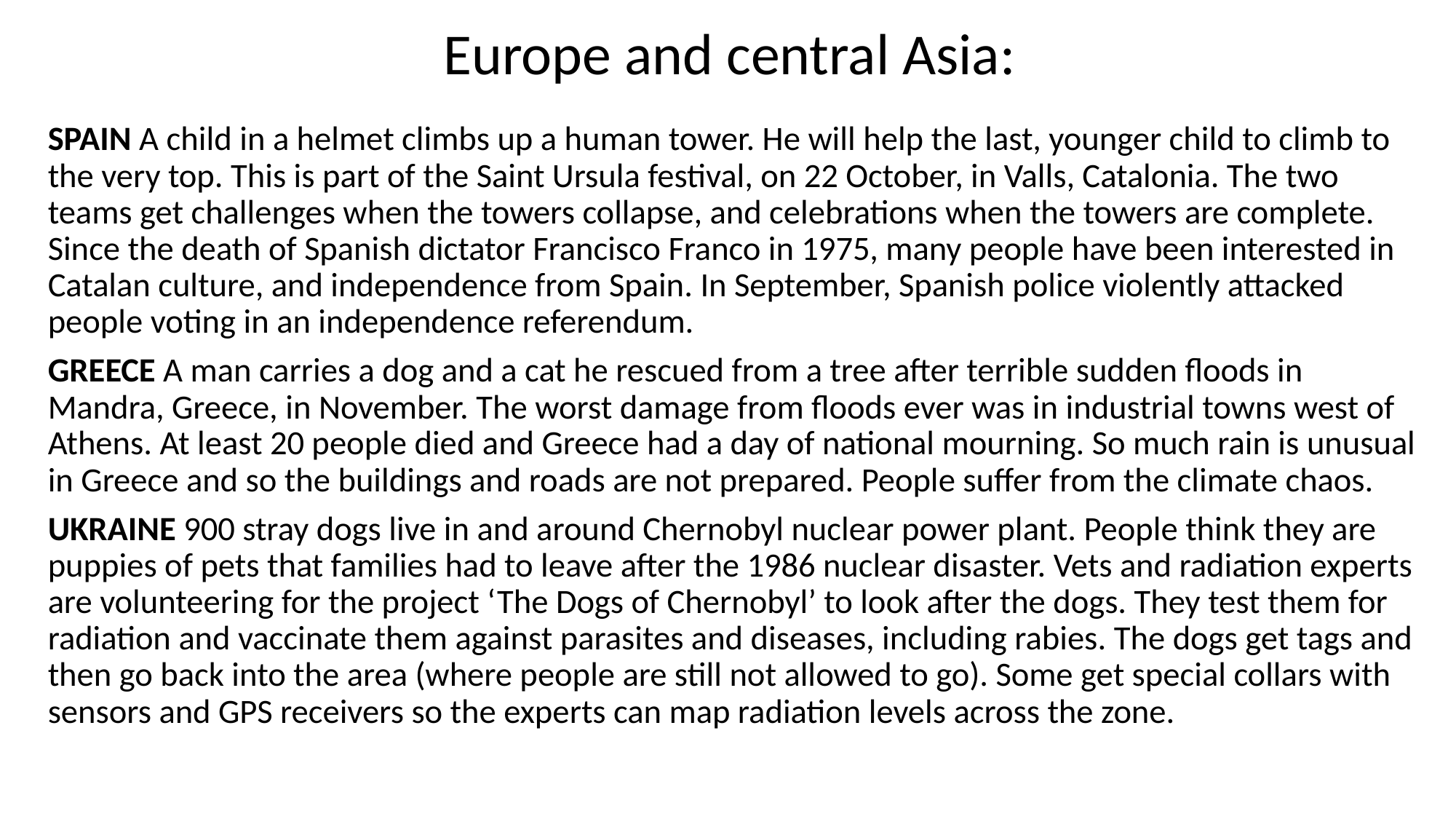

# Europe and central Asia:
SPAIN A child in a helmet climbs up a human tower. He will help the last, younger child to climb to the very top. This is part of the Saint Ursula festival, on 22 October, in Valls, Catalonia. The two teams get challenges when the towers collapse, and celebrations when the towers are complete. Since the death of Spanish dictator Francisco Franco in 1975, many people have been interested in Catalan culture, and independence from Spain. In September, Spanish police violently attacked people voting in an independence referendum.
GREECE A man carries a dog and a cat he rescued from a tree after terrible sudden floods in Mandra, Greece, in November. The worst damage from floods ever was in industrial towns west of Athens. At least 20 people died and Greece had a day of national mourning. So much rain is unusual in Greece and so the buildings and roads are not prepared. People suffer from the climate chaos.
UKRAINE 900 stray dogs live in and around Chernobyl nuclear power plant. People think they are puppies of pets that families had to leave after the 1986 nuclear disaster. Vets and radiation experts are volunteering for the project ‘The Dogs of Chernobyl’ to look after the dogs. They test them for radiation and vaccinate them against parasites and diseases, including rabies. The dogs get tags and then go back into the area (where people are still not allowed to go). Some get special collars with sensors and GPS receivers so the experts can map radiation levels across the zone.